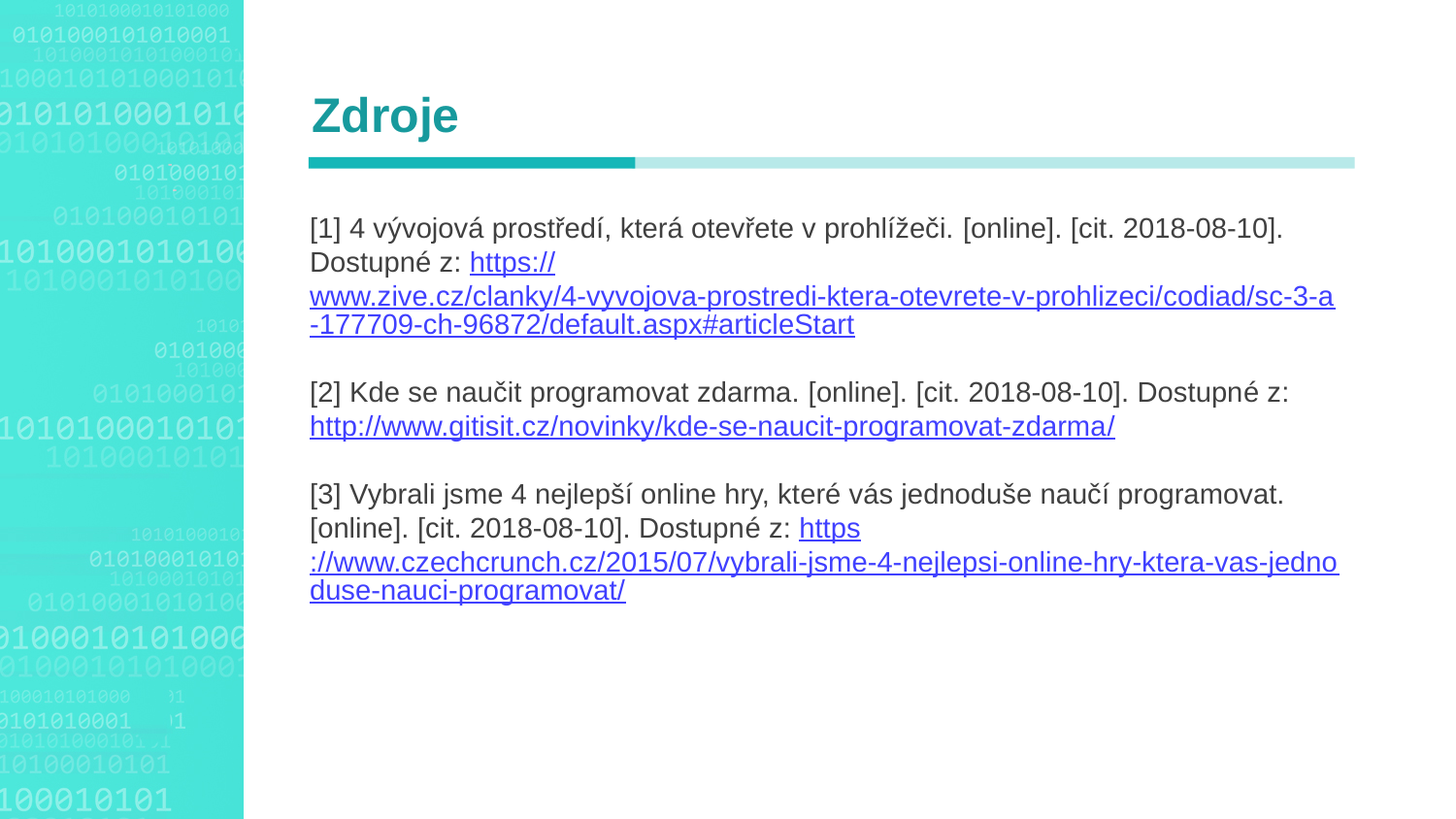

Agenda Style
Zdroje
[1] 4 vývojová prostředí, která otevřete v prohlížeči. [online]. [cit. 2018-08-10]. Dostupné z: https://www.zive.cz/clanky/4-vyvojova-prostredi-ktera-otevrete-v-prohlizeci/codiad/sc-3-a-177709-ch-96872/default.aspx#articleStart

[2] Kde se naučit programovat zdarma. [online]. [cit. 2018-08-10]. Dostupné z: http://www.gitisit.cz/novinky/kde-se-naucit-programovat-zdarma/

[3] Vybrali jsme 4 nejlepší online hry, které vás jednoduše naučí programovat. [online]. [cit. 2018-08-10]. Dostupné z: https://www.czechcrunch.cz/2015/07/vybrali-jsme-4-nejlepsi-online-hry-ktera-vas-jednoduse-nauci-programovat/